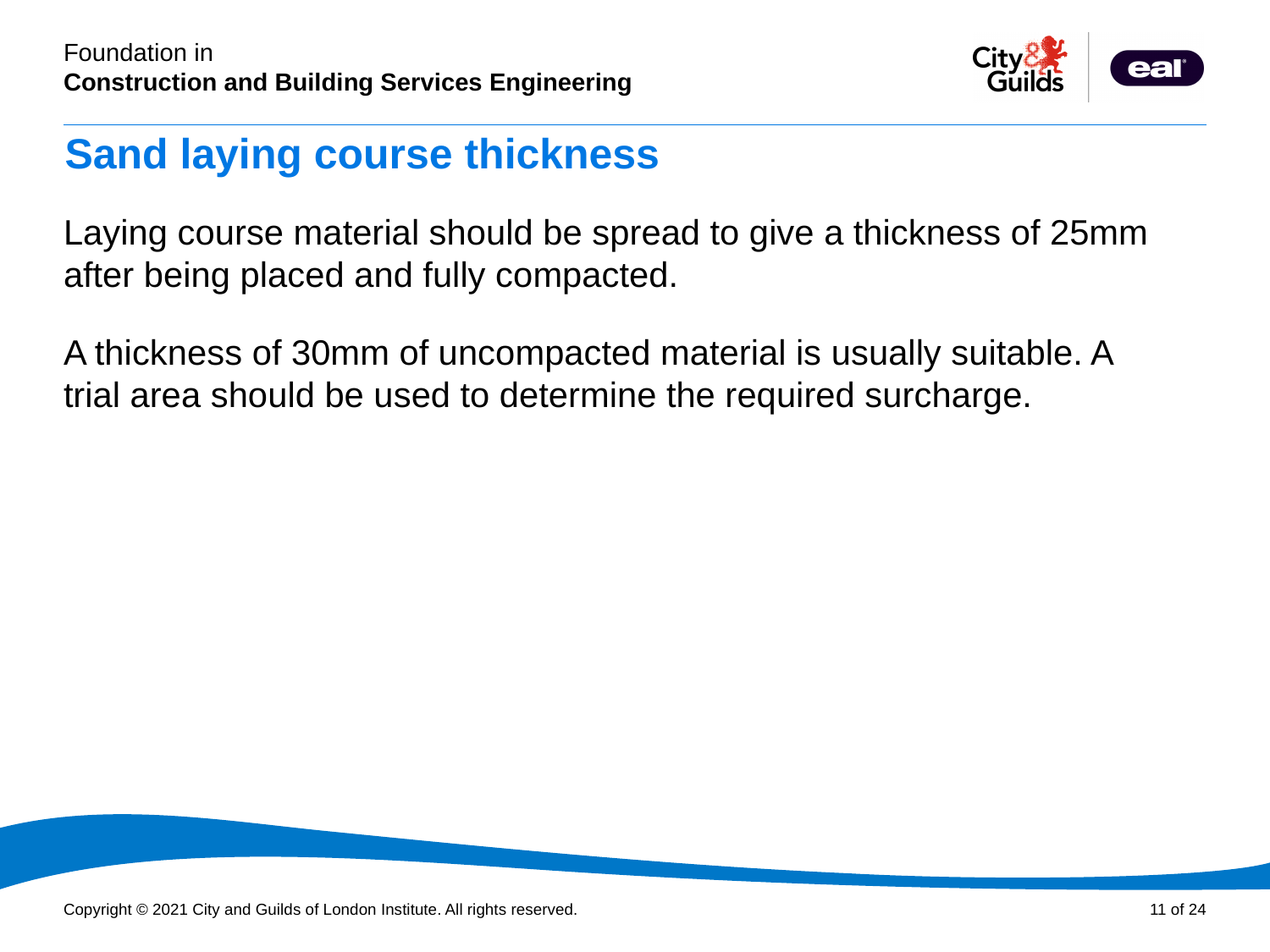

# Sand laying course thickness
Laying course material should be spread to give a thickness of 25mm after being placed and fully compacted.
A thickness of 30mm of uncompacted material is usually suitable. A trial area should be used to determine the required surcharge.